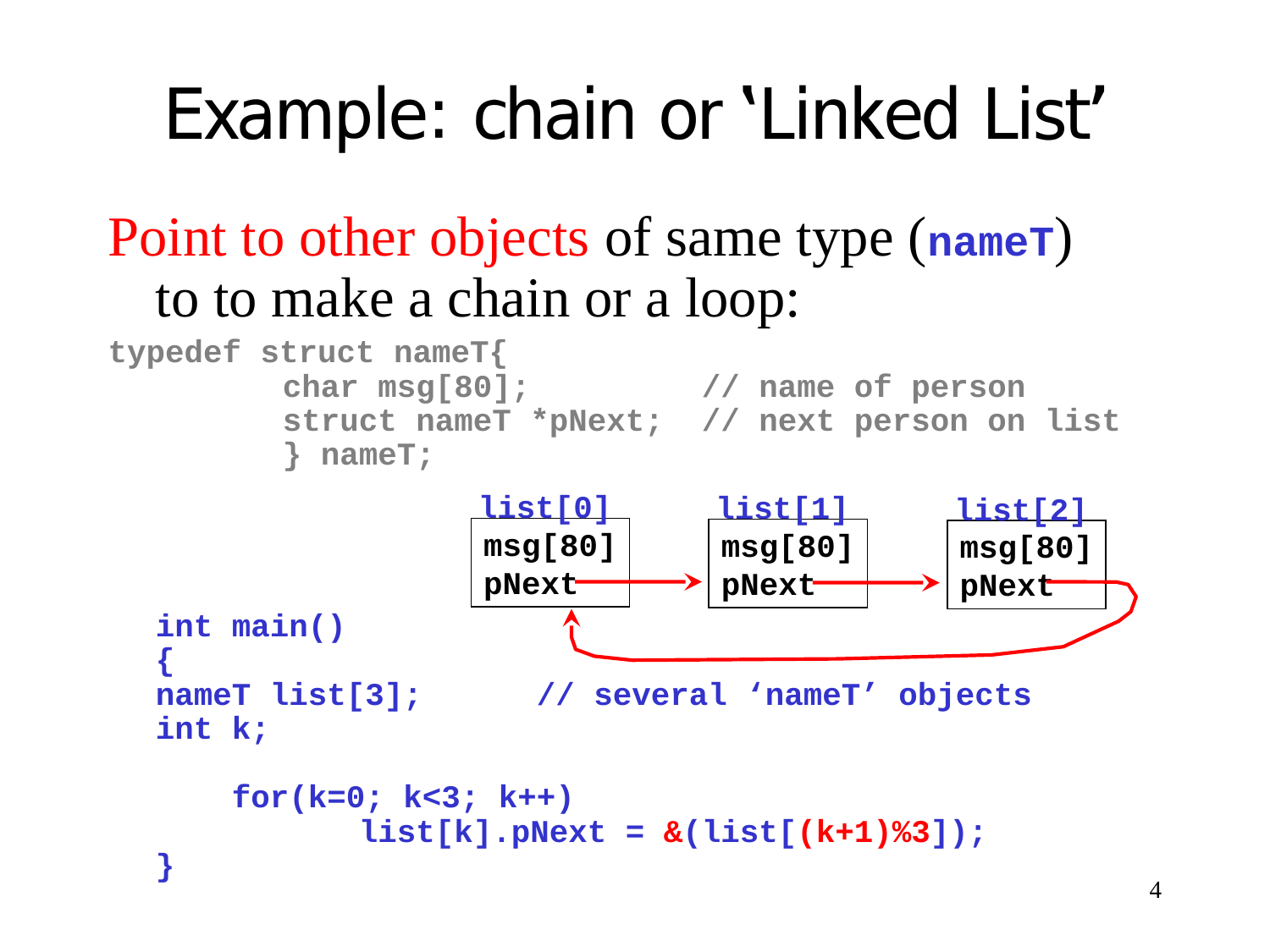

# Example: chain or ‘Linked List’
Point to other objects of same type (nameT)
to to make a chain or a loop:
typedef struct nameT{
	char msg[80];  	  // name of person
	struct nameT *pNext;  // next person on list
  	} nameT;
int main()
{
nameT list[3];	// several ‘nameT’ objects
int k;
    for(k=0; k<3; k++)
	    list[k].pNext = &(list[(k+1)%3]);
}
list[0]
list[1]
list[2]
msg[80]
pNext
msg[80]
pNext
msg[80]
pNext

4